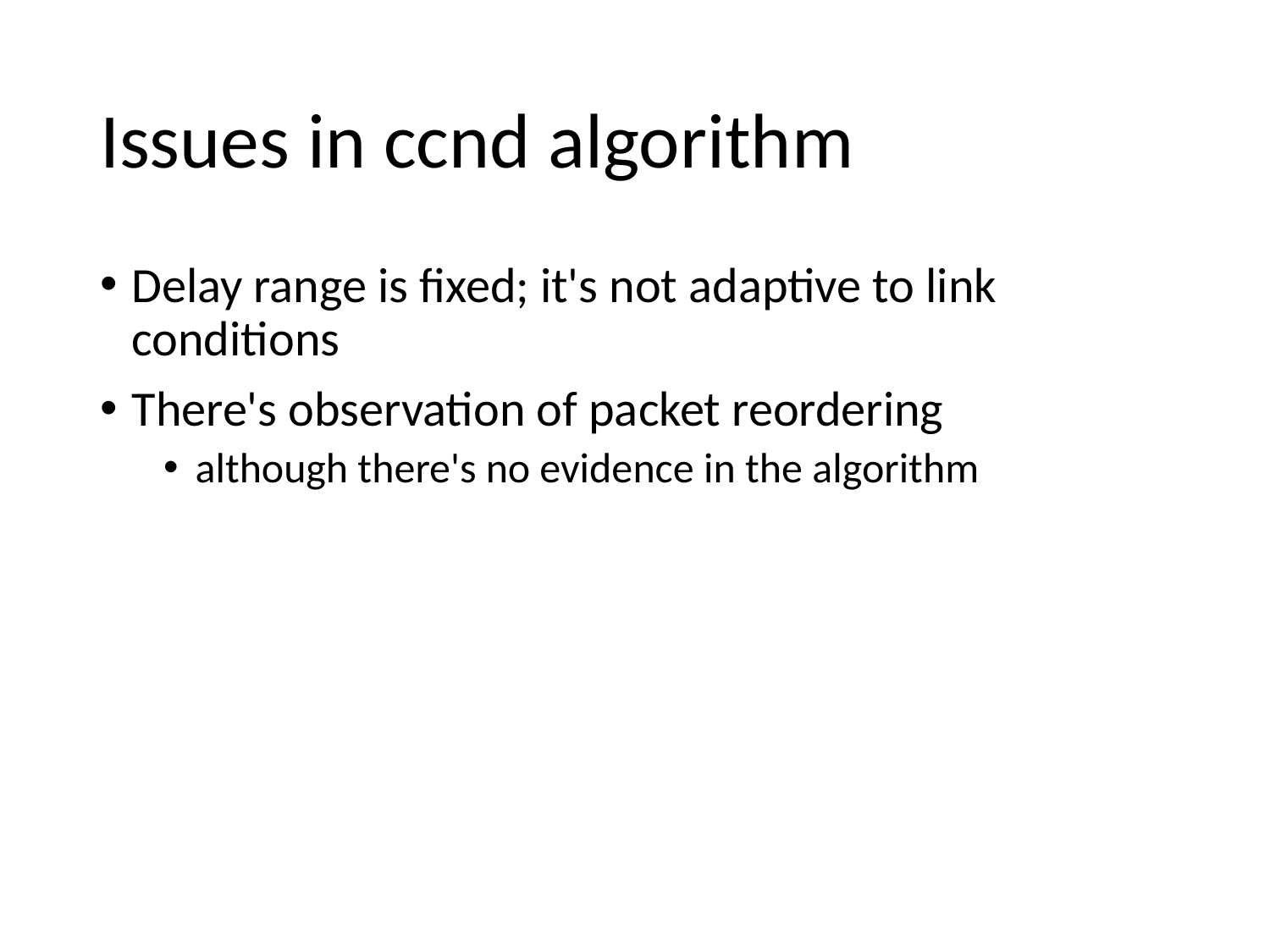

# Issues in ccnd algorithm
Delay range is fixed; it's not adaptive to link conditions
There's observation of packet reordering
although there's no evidence in the algorithm